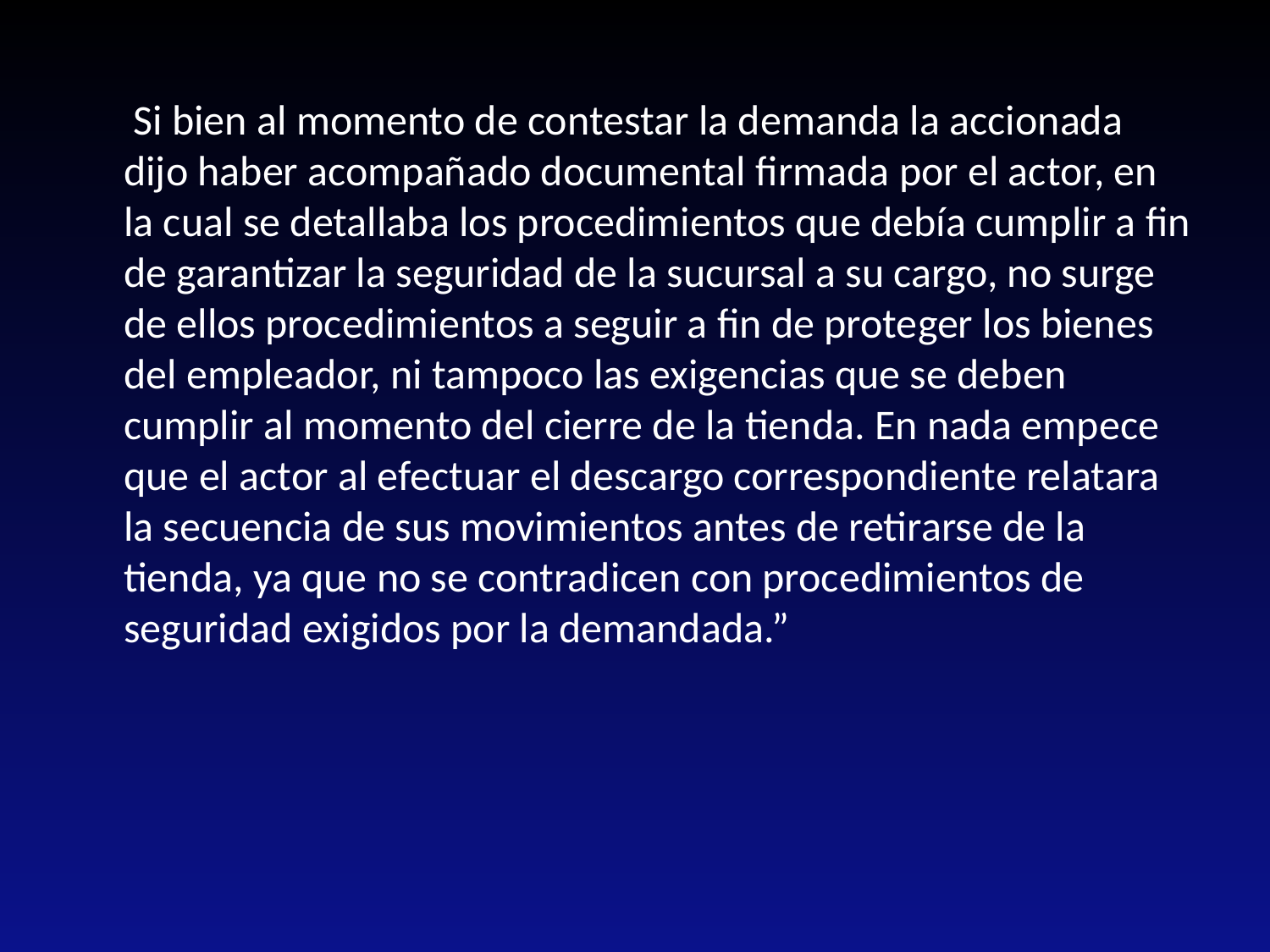

Si bien al momento de contestar la demanda la accionada dijo haber acompañado documental firmada por el actor, en la cual se detallaba los procedimientos que debía cumplir a fin de garantizar la seguridad de la sucursal a su cargo, no surge de ellos procedimientos a seguir a fin de proteger los bienes del empleador, ni tampoco las exigencias que se deben cumplir al momento del cierre de la tienda. En nada empece que el actor al efectuar el descargo correspondiente relatara la secuencia de sus movimientos antes de retirarse de la tienda, ya que no se contradicen con procedimientos de seguridad exigidos por la demandada.”